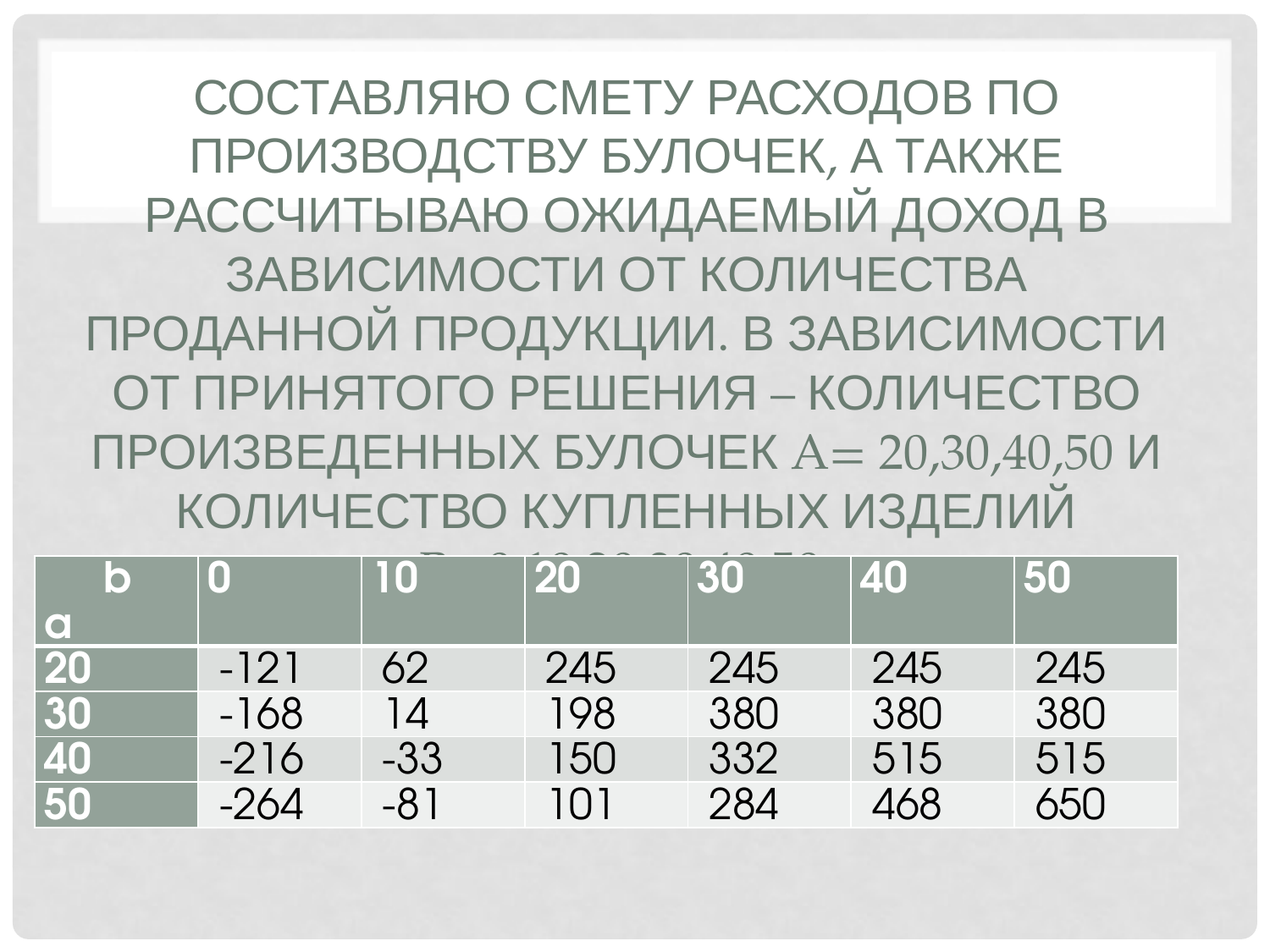

# Составляю смету расходов по производству булочек, а также рассчитываю ожидаемый доход в зависимости от количества проданной продукции. В зависимости от принятого решения – количество произведенных булочек a= 20,30,40,50 и количество купленных изделий b=0,10,20,30,40,50.
| b a | 0 | 10 | 20 | 30 | 40 | 50 |
| --- | --- | --- | --- | --- | --- | --- |
| 20 | -121 | 62 | 245 | 245 | 245 | 245 |
| 30 | -168 | 14 | 198 | 380 | 380 | 380 |
| 40 | -216 | -33 | 150 | 332 | 515 | 515 |
| 50 | -264 | -81 | 101 | 284 | 468 | 650 |